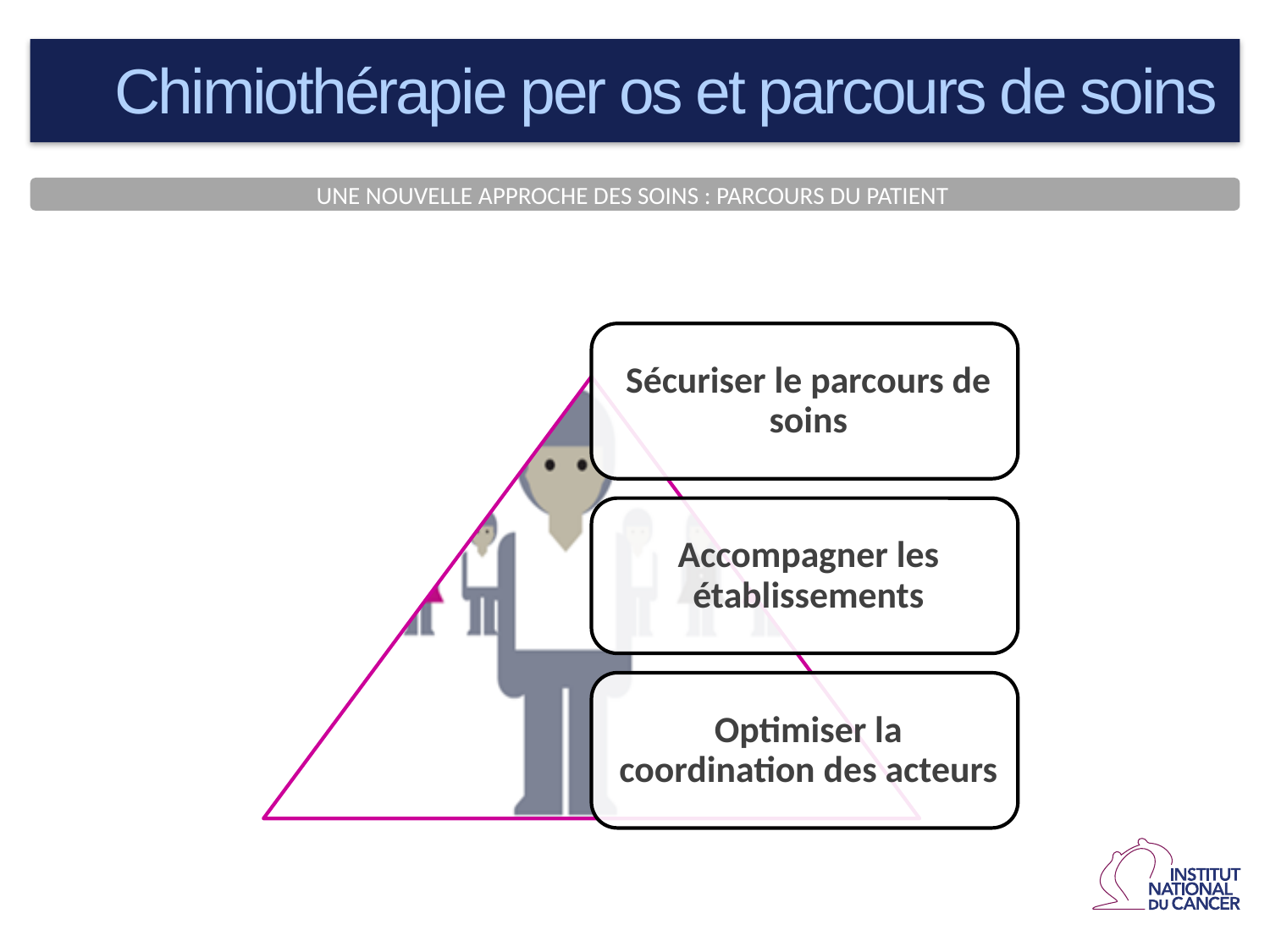

Chimiothérapie per os et parcours de soins
UNE NOUVELLE APPROCHE DES SOINS : PARCOURS DU PATIENT
Sécuriser le parcours de soins
Accompagner les établissements
Optimiser la coordination des acteurs